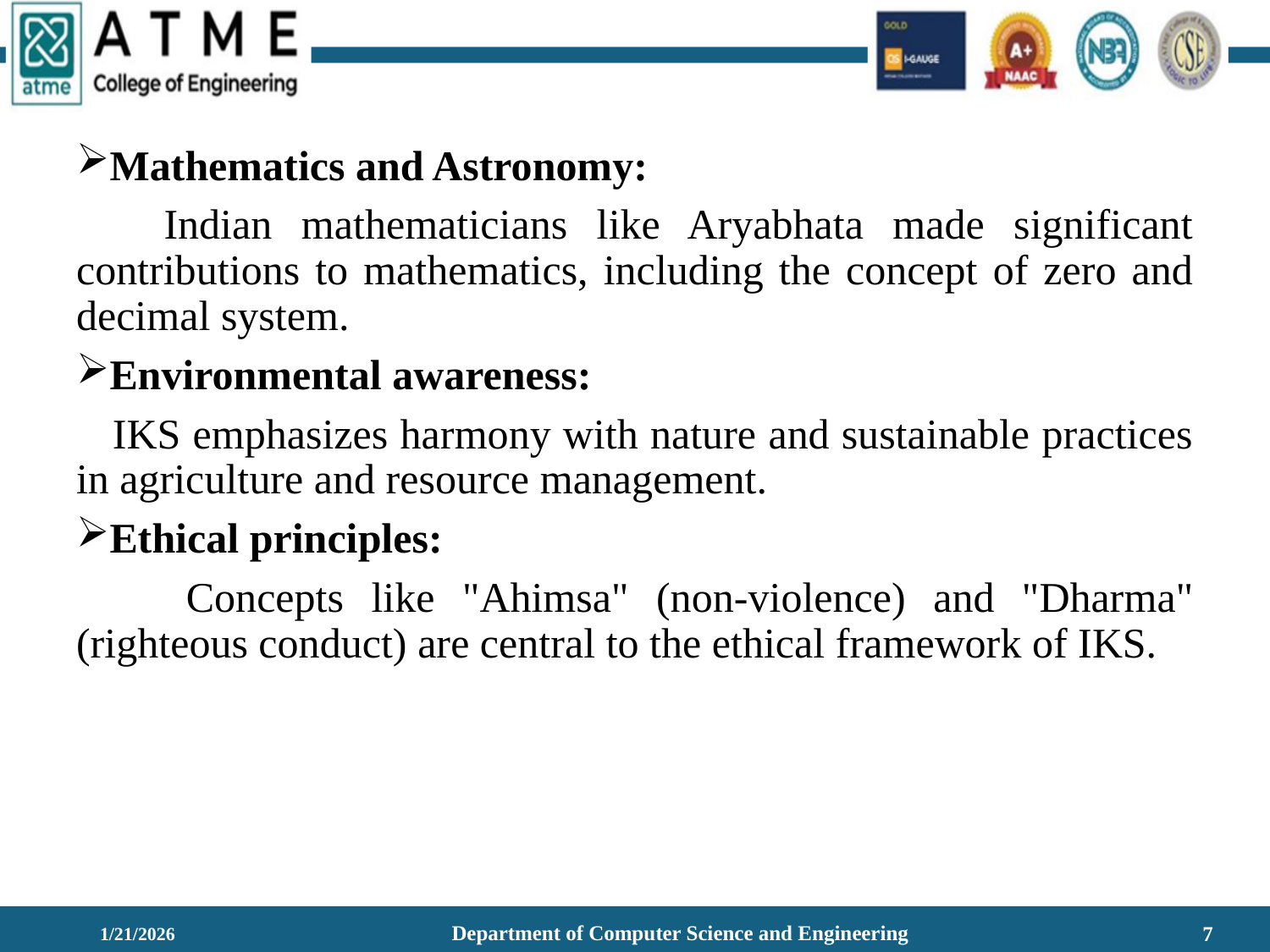

Mathematics and Astronomy:
   Indian mathematicians like Aryabhata made significant contributions to mathematics, including the concept of zero and decimal system.
Environmental awareness:
   IKS emphasizes harmony with nature and sustainable practices in agriculture and resource management.
Ethical principles:
    Concepts like "Ahimsa" (non-violence) and "Dharma" (righteous conduct) are central to the ethical framework of IKS.

Department of Computer Science and Engineering
1/21/2026
7